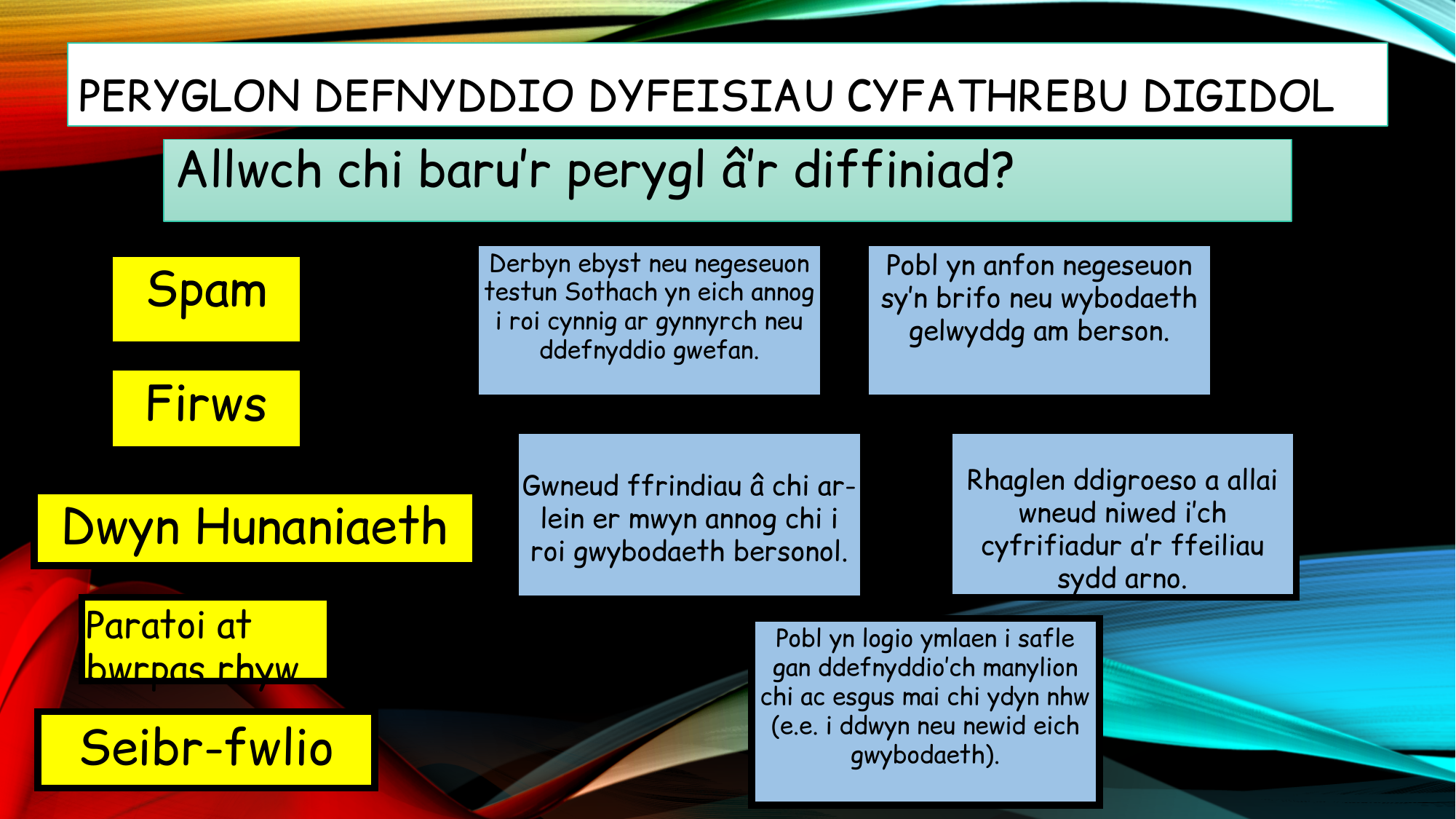

# PERYGLON DEFNYDDIO DYFEISIAU CYFATHREBU DIGIDOL
Allwch chi baru’r perygl â’r diffiniad?
Derbyn ebyst neu negeseuon testun Sothach yn eich annog i roi cynnig ar gynnyrch neu ddefnyddio gwefan.
Pobl yn anfon negeseuon sy’n brifo neu wybodaeth gelwyddg am berson.
Spam
Firws

Gwneud ffrindiau â chi ar-lein er mwyn annog chi i roi gwybodaeth bersonol.

Rhaglen ddigroeso a allai wneud niwed i’ch cyfrifiadur a’r ffeiliau sydd arno.
Dwyn Hunaniaeth
Paratoi at bwrpas rhyw
Pobl yn logio ymlaen i safle gan ddefnyddio’ch manylion chi ac esgus mai chi ydyn nhw (e.e. i ddwyn neu newid eich gwybodaeth).
Seibr-fwlio